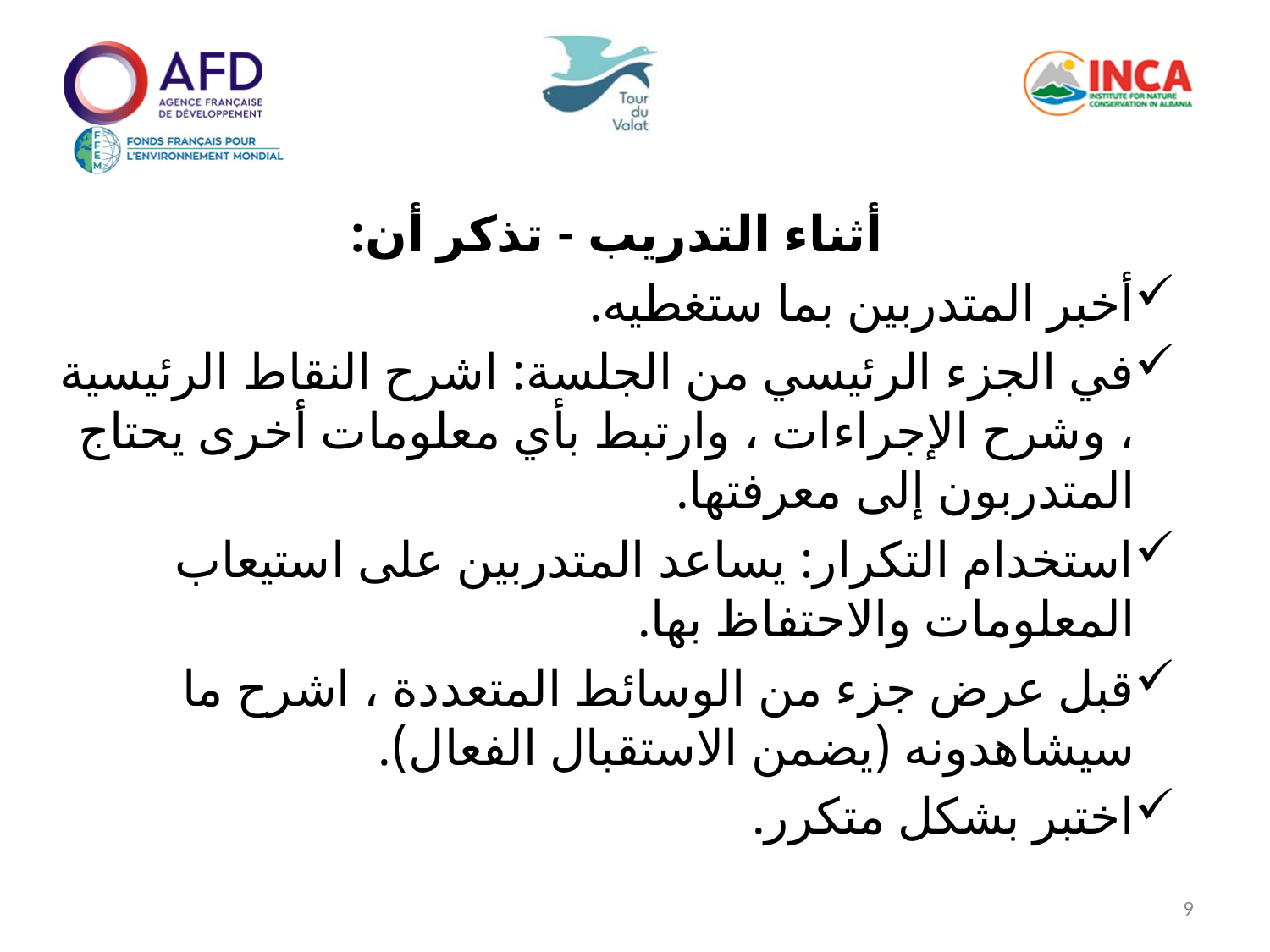

أثناء التدريب - تذكر أن:
أخبر المتدربين بما ستغطيه.
في الجزء الرئيسي من الجلسة: اشرح النقاط الرئيسية ، وشرح الإجراءات ، وارتبط بأي معلومات أخرى يحتاج المتدربون إلى معرفتها.
استخدام التكرار: يساعد المتدربين على استيعاب المعلومات والاحتفاظ بها.
قبل عرض جزء من الوسائط المتعددة ، اشرح ما سيشاهدونه (يضمن الاستقبال الفعال).
اختبر بشكل متكرر.
9